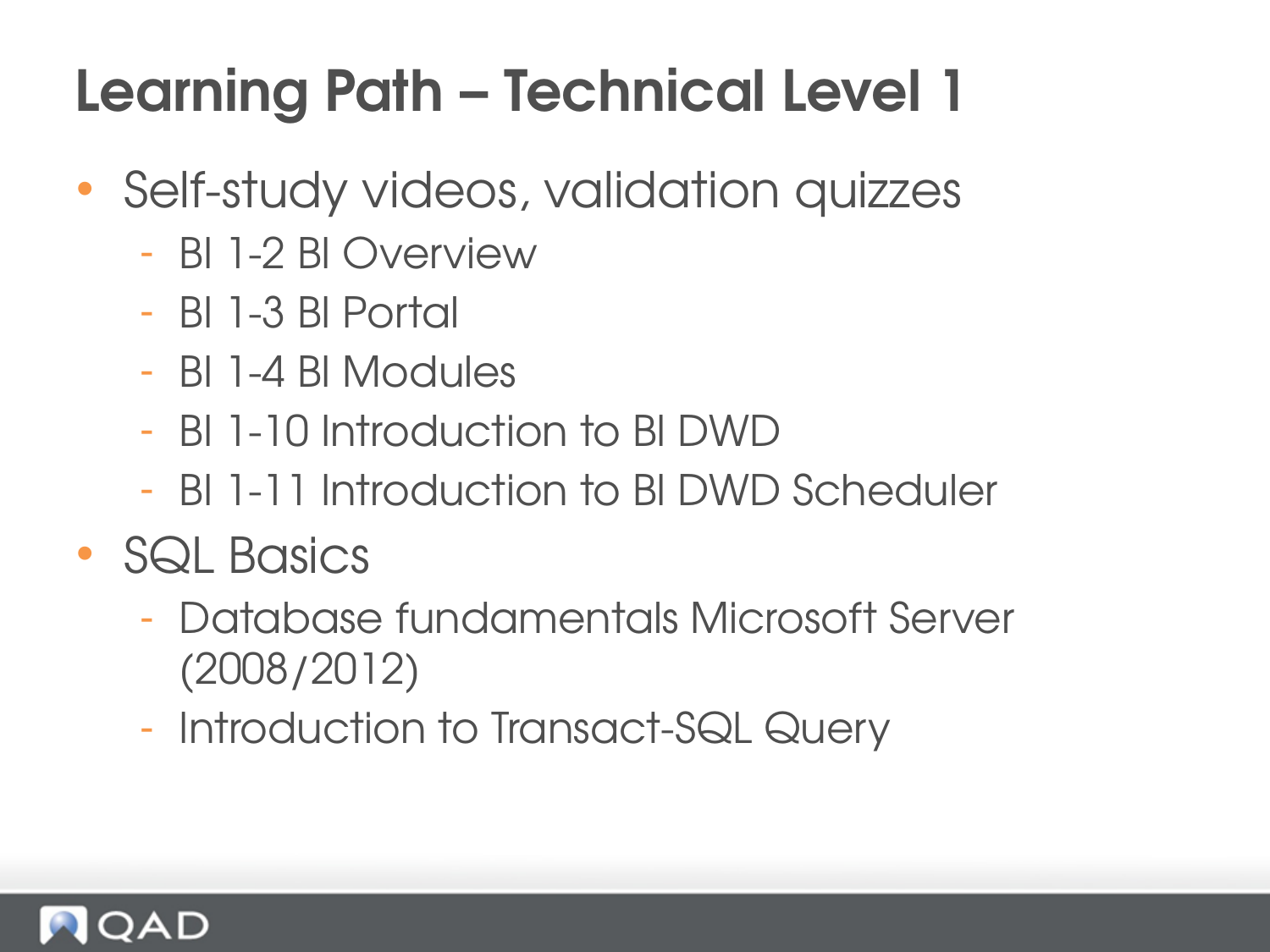

# Learning Path – Technical Level 1
Self-study videos, validation quizzes
BI 1-2 BI Overview
BI 1-3 BI Portal
BI 1-4 BI Modules
BI 1-10 Introduction to BI DWD
BI 1-11 Introduction to BI DWD Scheduler
SQL Basics
Database fundamentals Microsoft Server (2008/2012)
Introduction to Transact-SQL Query